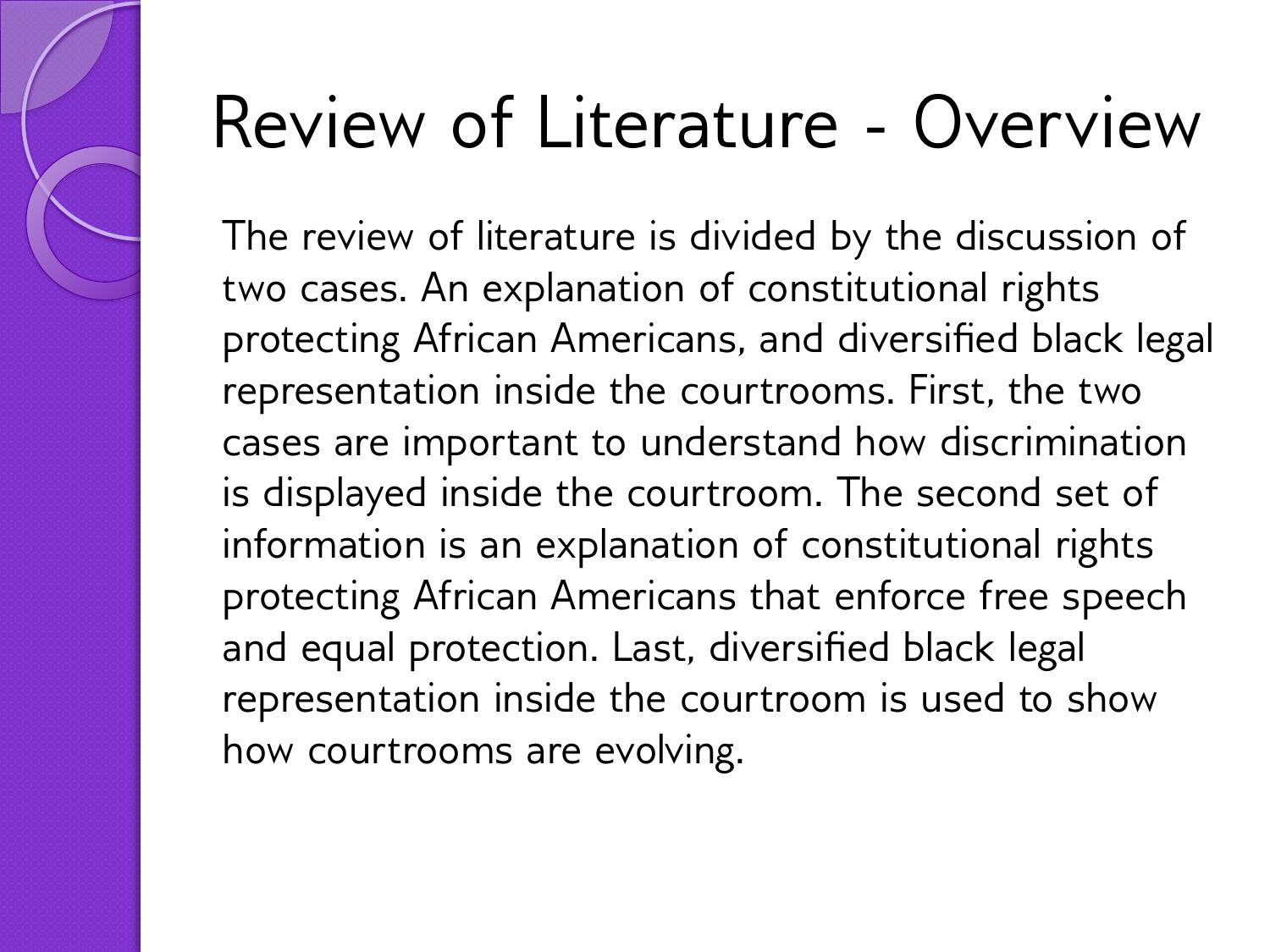

# Review of Literature - Overview
The review of literature is divided by the discussion of two cases. An explanation of constitutional rights protecting African Americans, and diversified black legal representation inside the courtrooms. First, the two cases are important to understand how discrimination is displayed inside the courtroom. The second set of information is an explanation of constitutional rights protecting African Americans that enforce free speech and equal protection. Last, diversified black legal representation inside the courtroom is used to show how courtrooms are evolving.